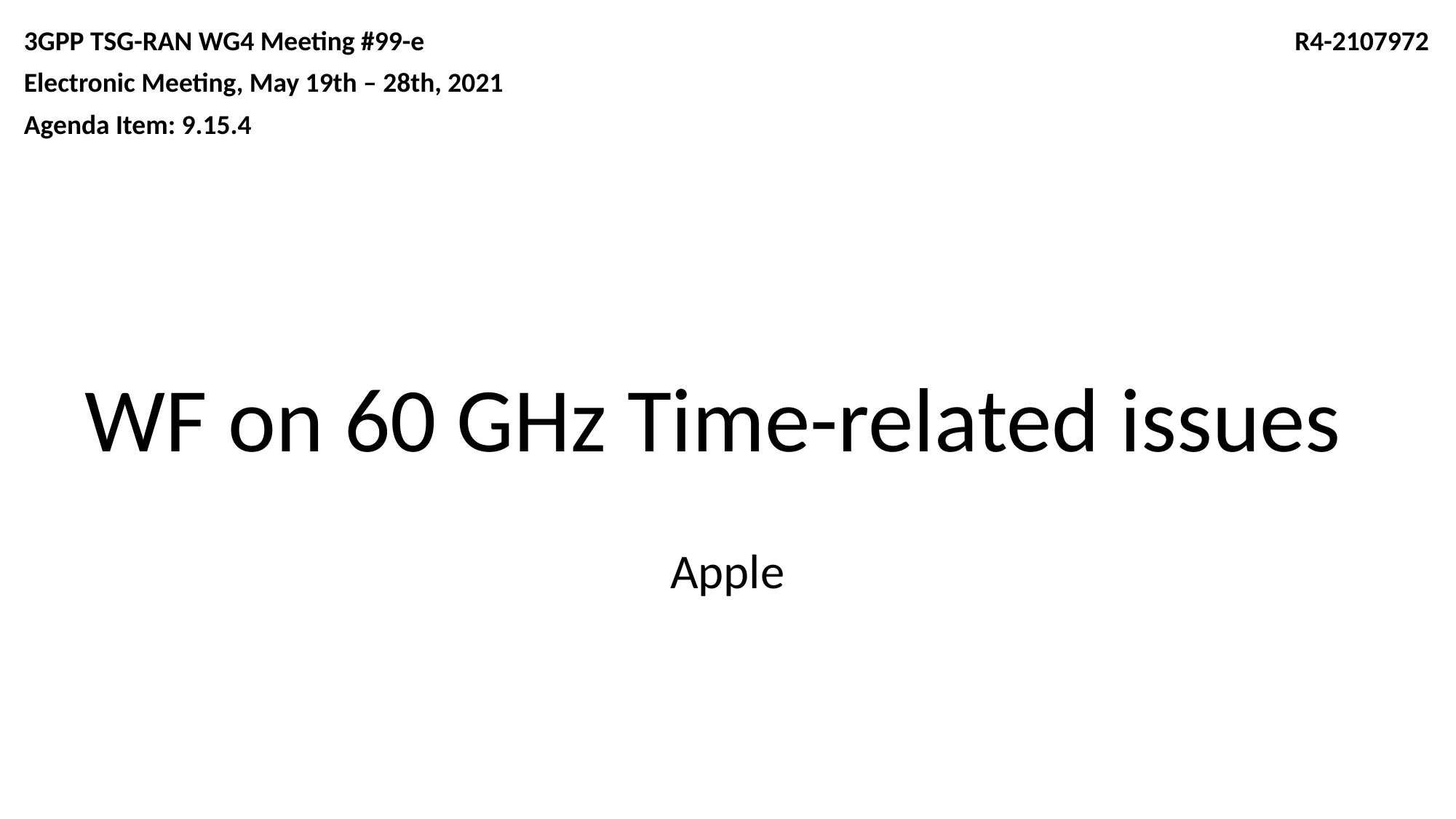

3GPP TSG-RAN WG4 Meeting #99-e
Electronic Meeting, May 19th – 28th, 2021
Agenda Item: 9.15.4
R4-2107972
# WF on 60 GHz Time-related issues
Apple